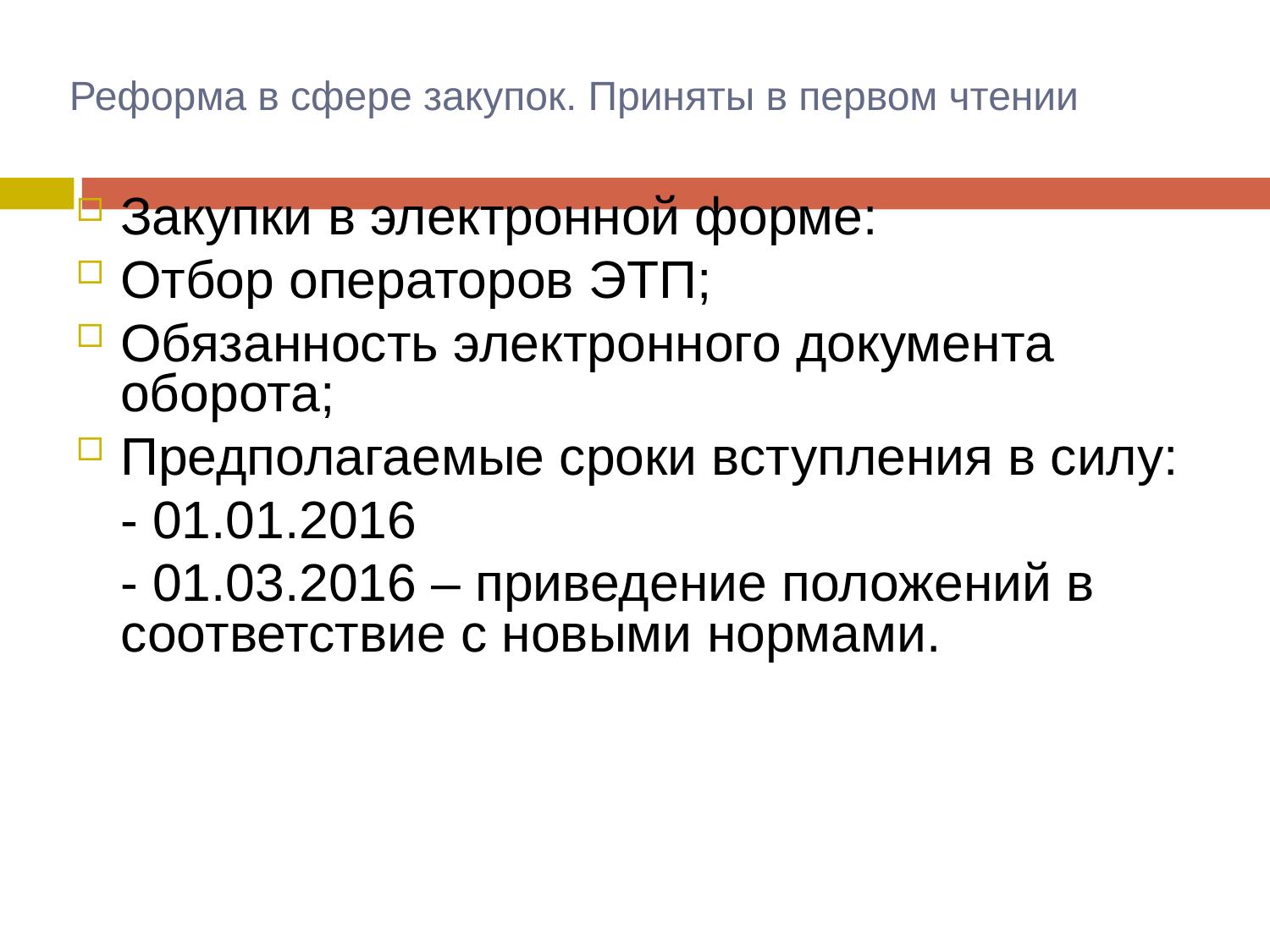

# Реформа в сфере закупок. Приняты в первом чтении
Закупки в электронной форме:
Отбор операторов ЭТП;
Обязанность электронного документа оборота;
Предполагаемые сроки вступления в силу:
	- 01.01.2016
	- 01.03.2016 – приведение положений в соответствие с новыми нормами.